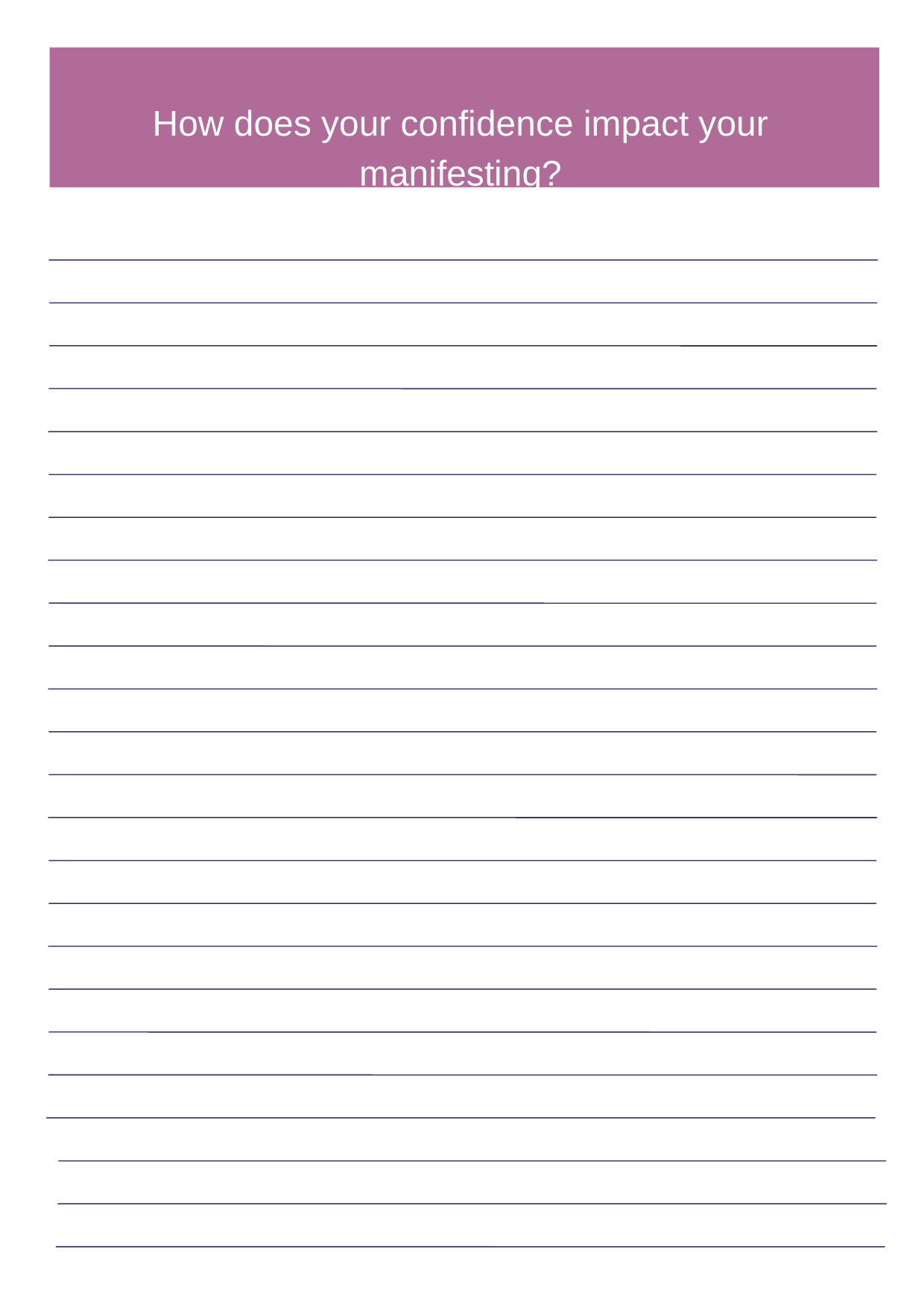

How does your confidence impact your manifesting?